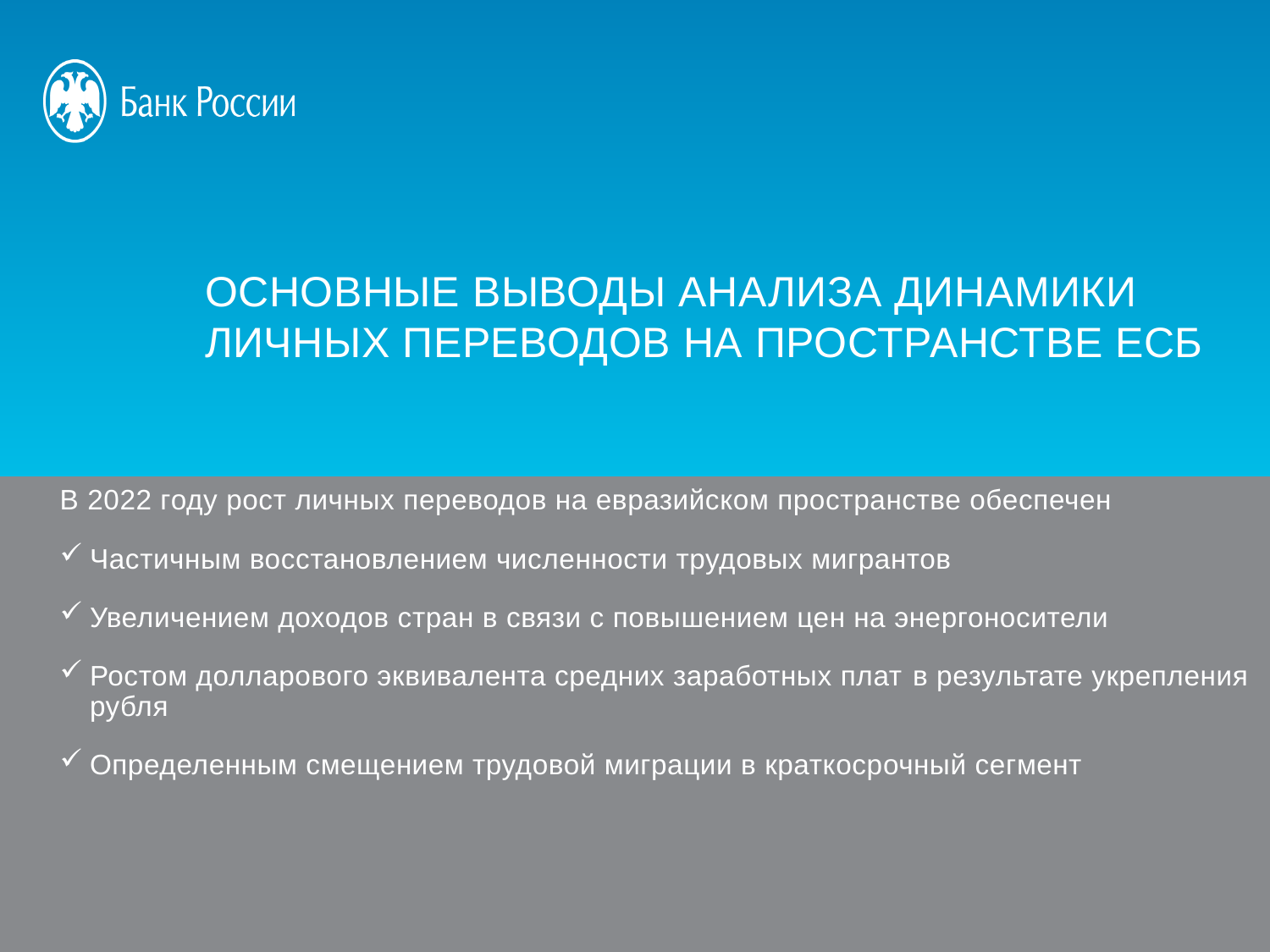

Основные выводы анализа динамики личных переводов на пространстве ЕСБ
В 2022 году рост личных переводов на евразийском пространстве обеспечен
Частичным восстановлением численности трудовых мигрантов
Увеличением доходов стран в связи с повышением цен на энергоносители
Ростом долларового эквивалента средних заработных плат в результате укрепления рубля
Определенным смещением трудовой миграции в краткосрочный сегмент